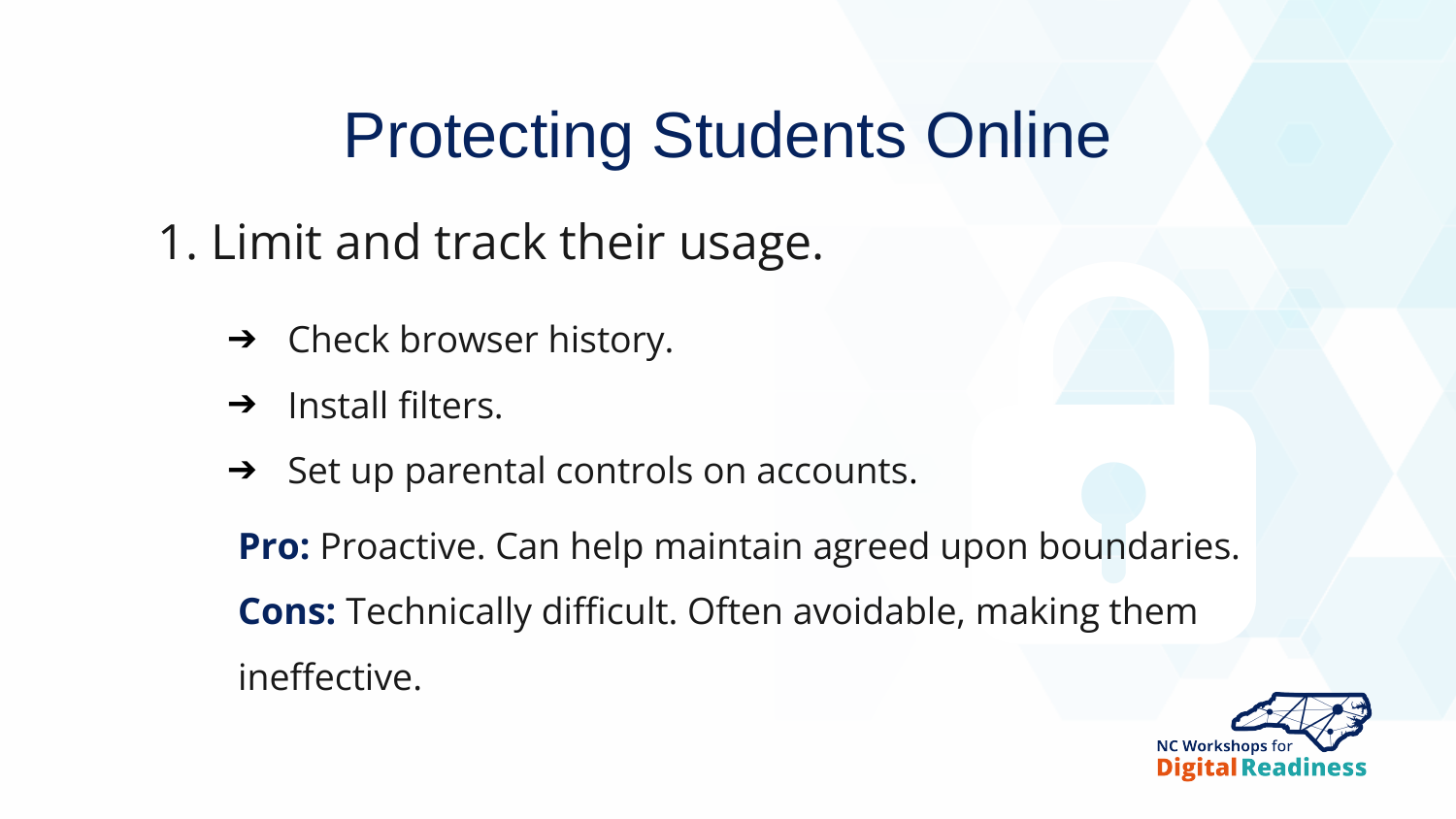

Protecting Students Online
1. Limit and track their usage.
Check browser history.
Install filters.
Set up parental controls on accounts.
Pro: Proactive. Can help maintain agreed upon boundaries.
Cons: Technically difficult. Often avoidable, making them ineffective.